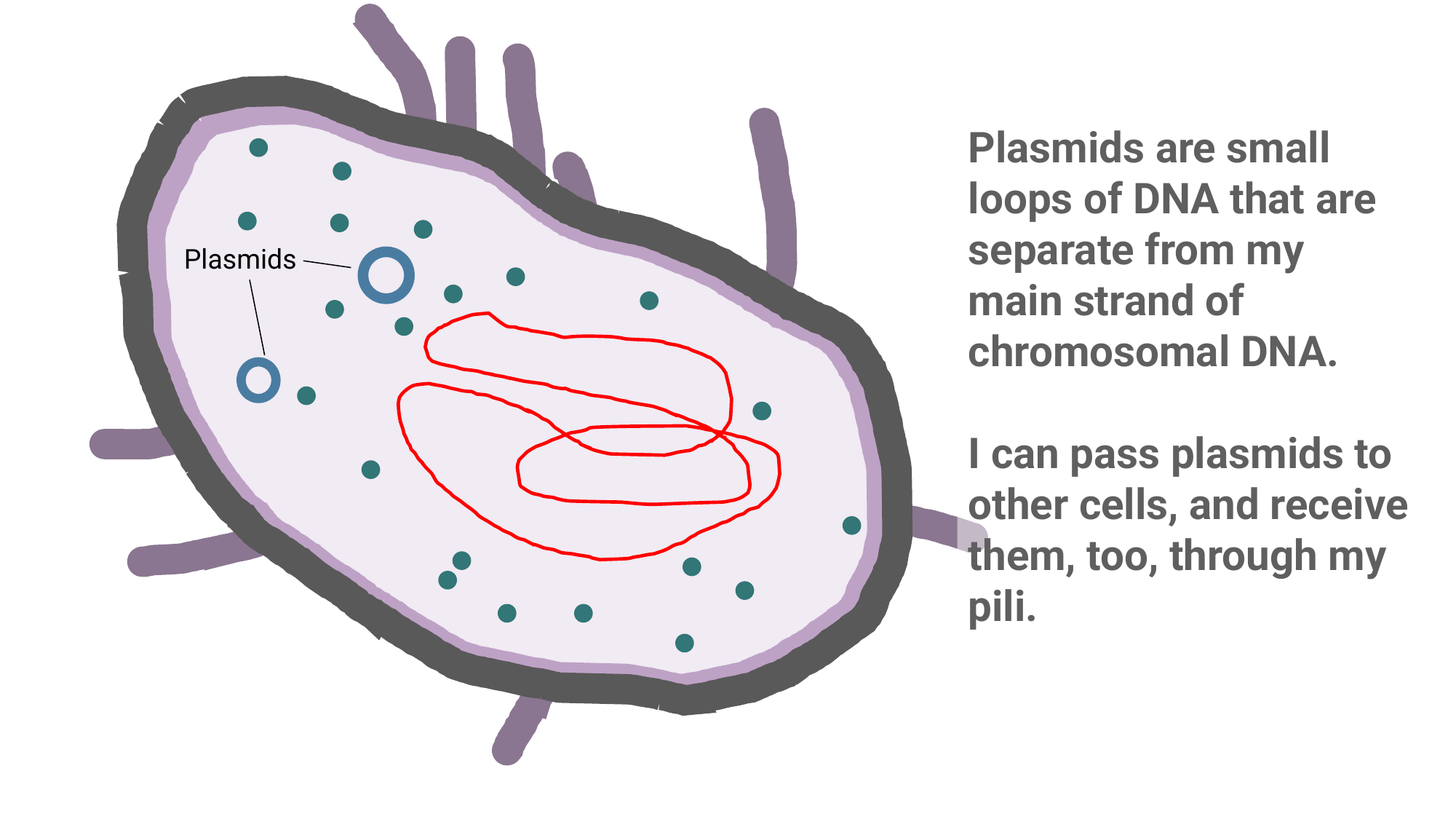

Plasmids

Plasmids are small loops of DNA that are separate from my main strand of chromosomal DNA.

I can pass plasmids to other cells, and receive them, too, through my pili.